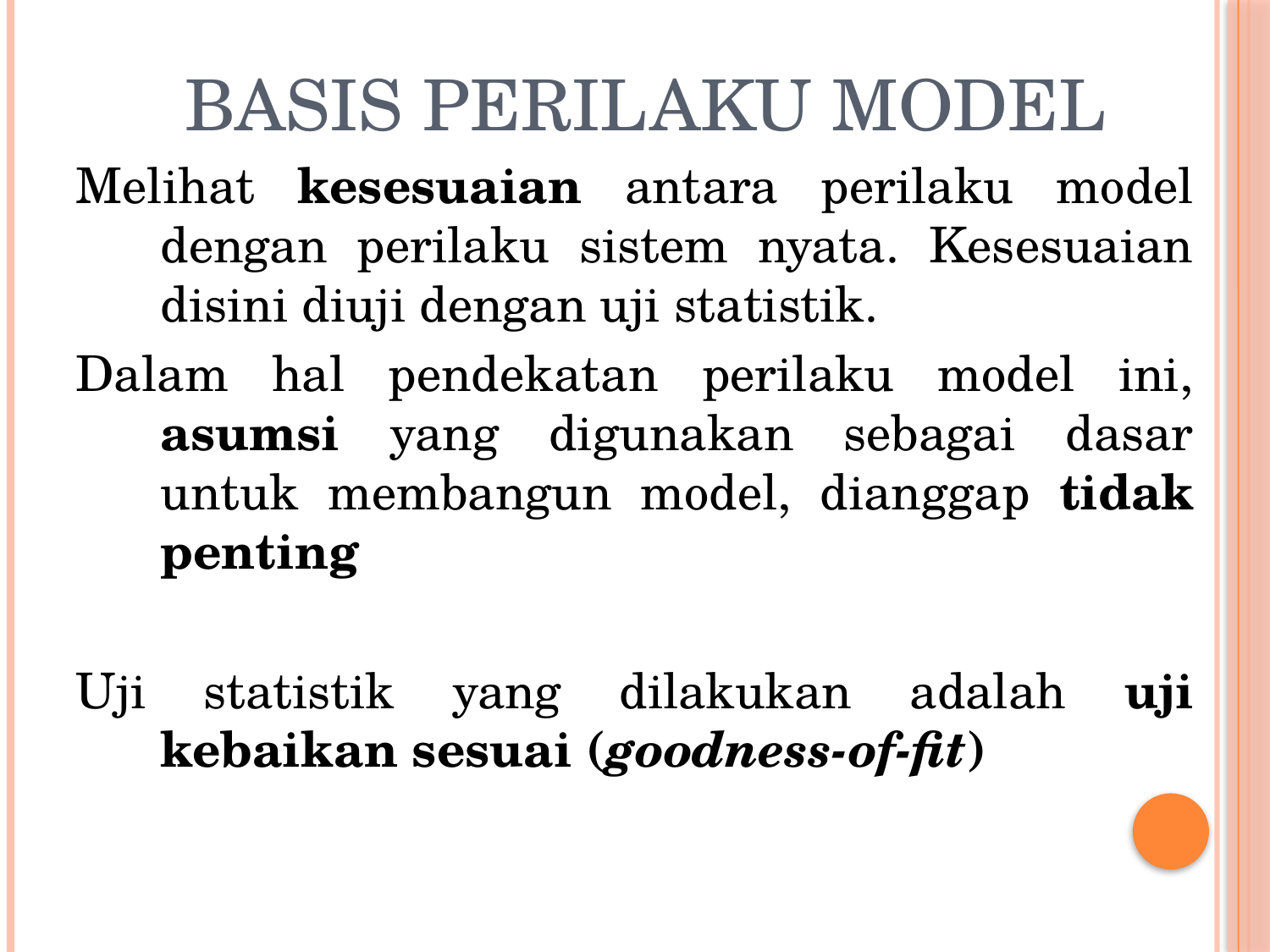

# Basis Perilaku Model
Melihat kesesuaian antara perilaku model dengan perilaku sistem nyata. Kesesuaian disini diuji dengan uji statistik.
Dalam hal pendekatan perilaku model ini, asumsi yang digunakan sebagai dasar untuk membangun model, dianggap tidak penting

Uji statistik yang dilakukan adalah uji kebaikan sesuai (goodness-of-fit)